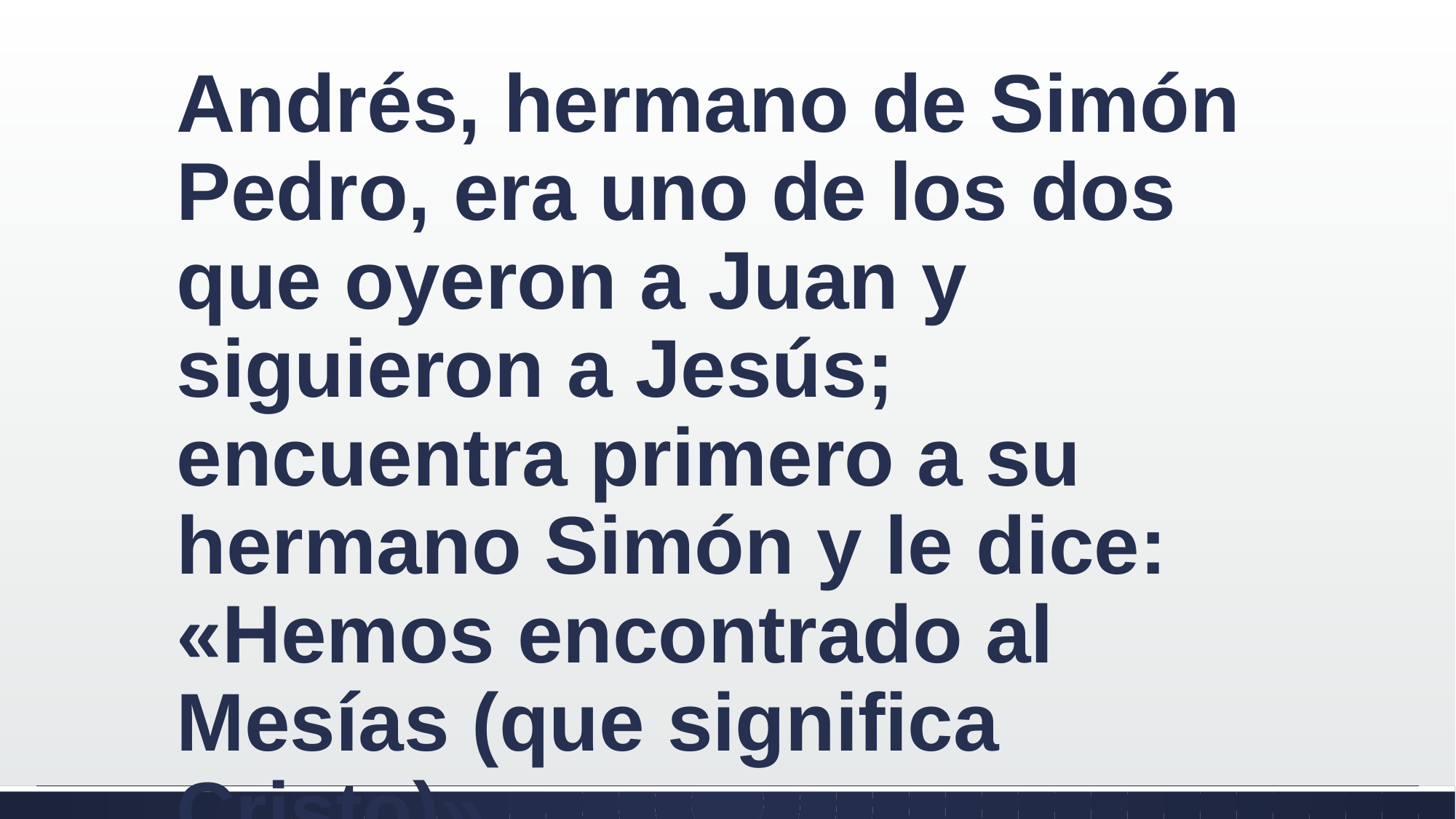

#
Andrés, hermano de Simón Pedro, era uno de los dos que oyeron a Juan y siguieron a Jesús; encuentra primero a su hermano Simón y le dice: «Hemos encontrado al Mesías (que significa Cristo)».